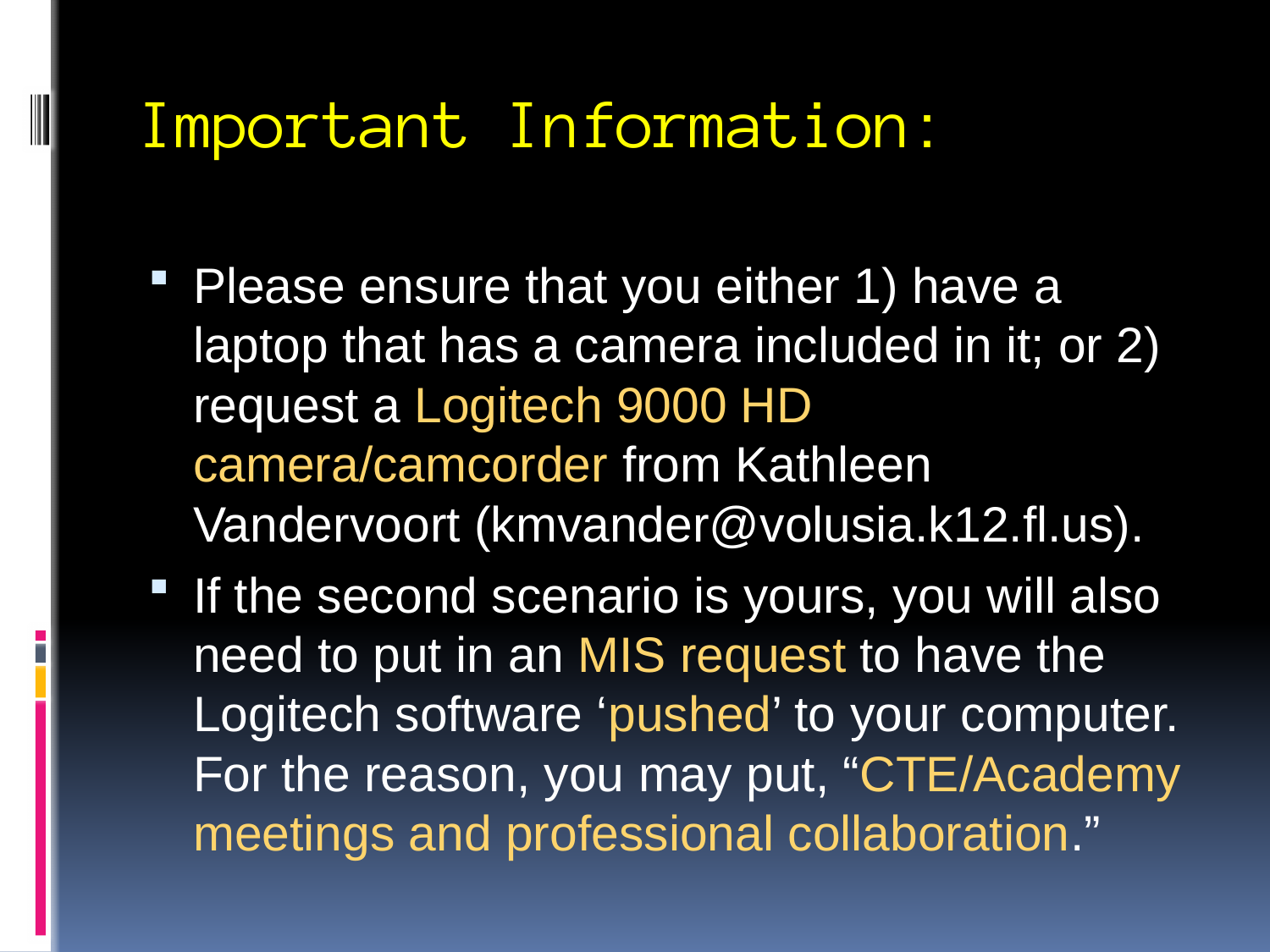

# Important Information:
Please ensure that you either 1) have a laptop that has a camera included in it; or 2) request a Logitech 9000 HD camera/camcorder from Kathleen Vandervoort (kmvander@volusia.k12.fl.us).
If the second scenario is yours, you will also need to put in an MIS request to have the Logitech software ‘pushed’ to your computer.  For the reason, you may put, “CTE/Academy meetings and professional collaboration.”